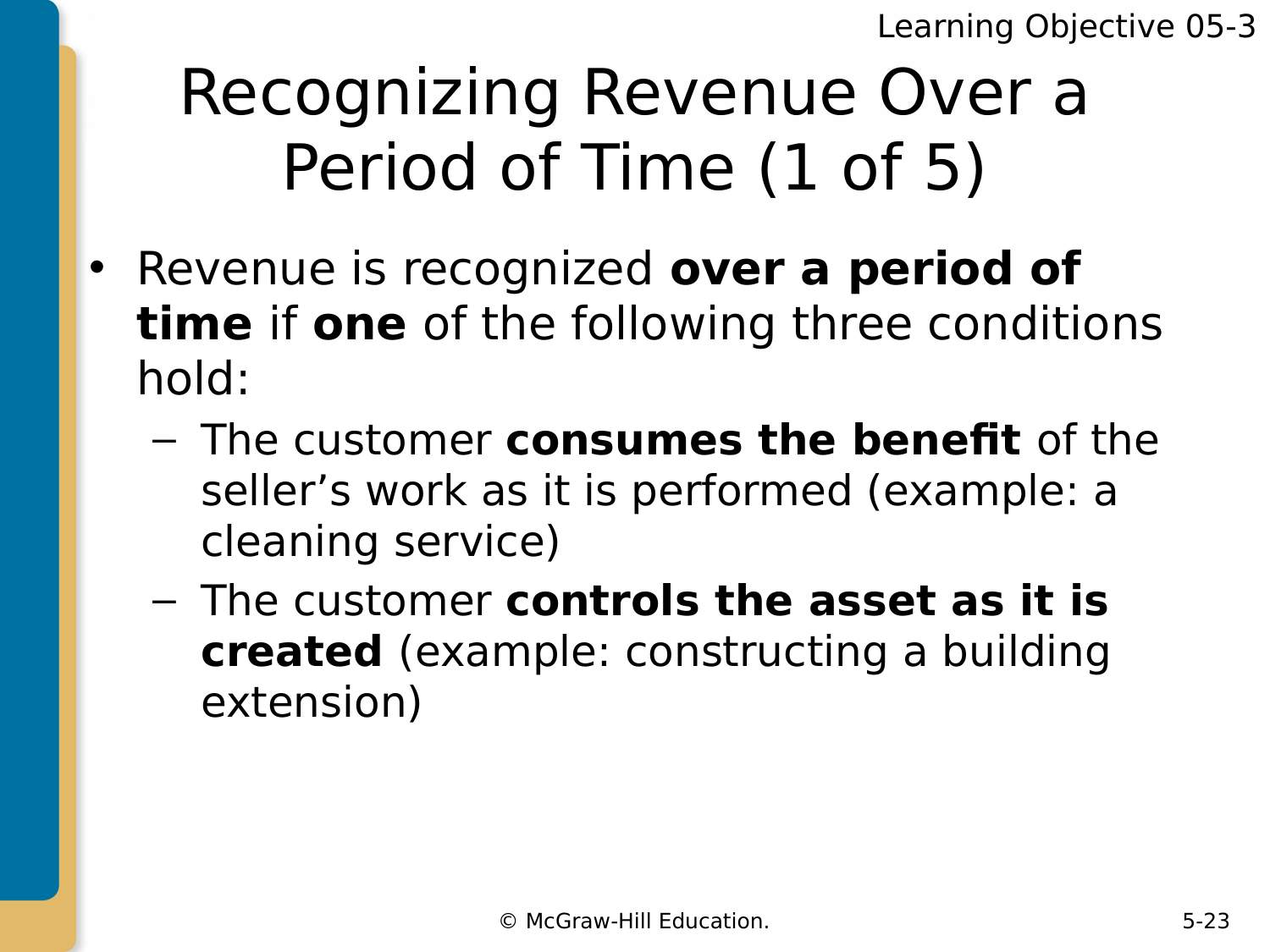

Learning Objective 05-3
# Recognizing Revenue Over a Period of Time (1 of 5)
Revenue is recognized over a period of time if one of the following three conditions hold:
The customer consumes the benefit of the seller’s work as it is performed (example: a cleaning service)
The customer controls the asset as it is created (example: constructing a building extension)